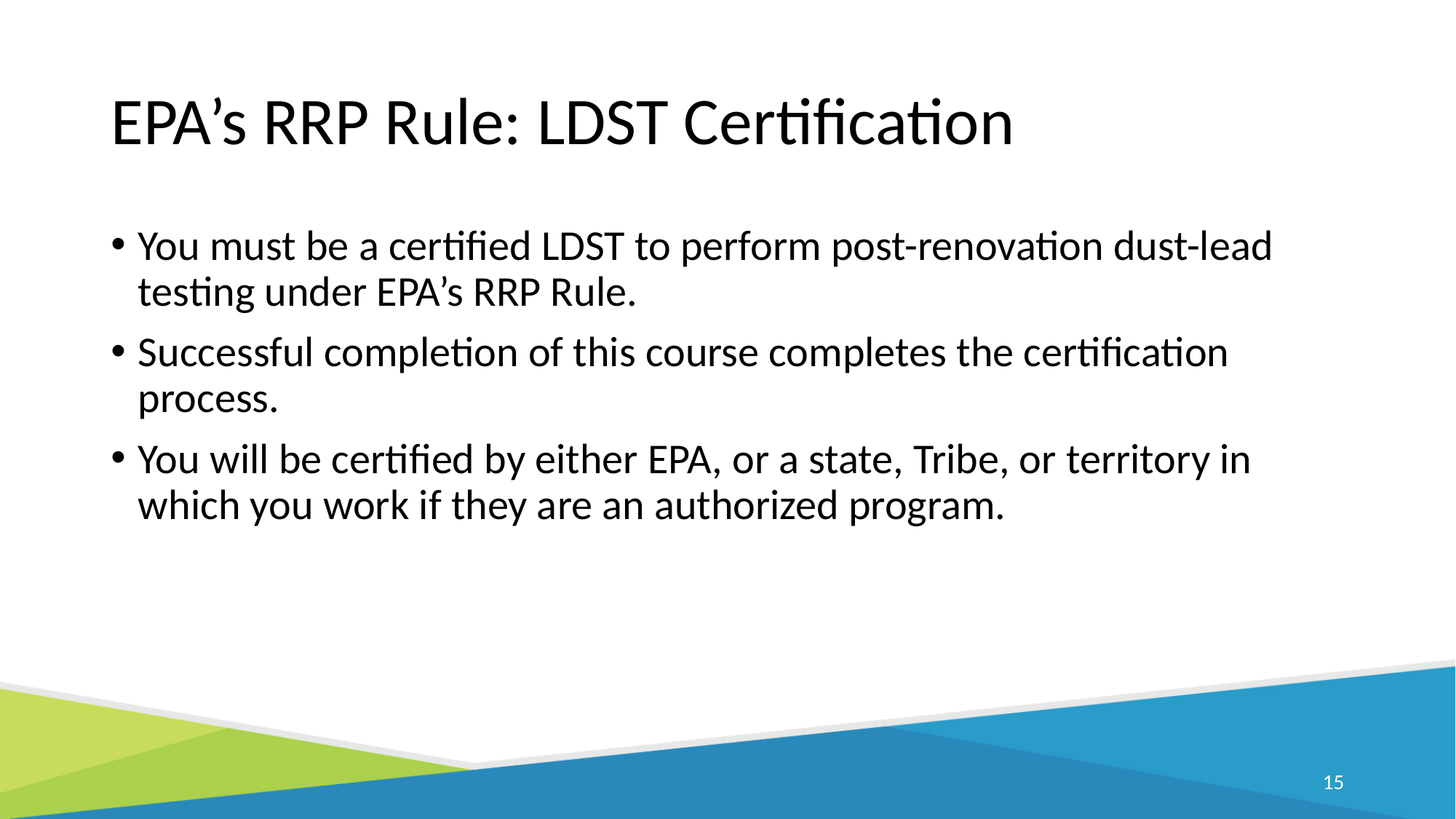

# EPA’s RRP Rule: LDST Certification
You must be a certified LDST to perform post-renovation dust-lead testing under EPA’s RRP Rule.
Successful completion of this course completes the certification process.
You will be certified by either EPA, or a state, Tribe, or territory in which you work if they are an authorized program.
15